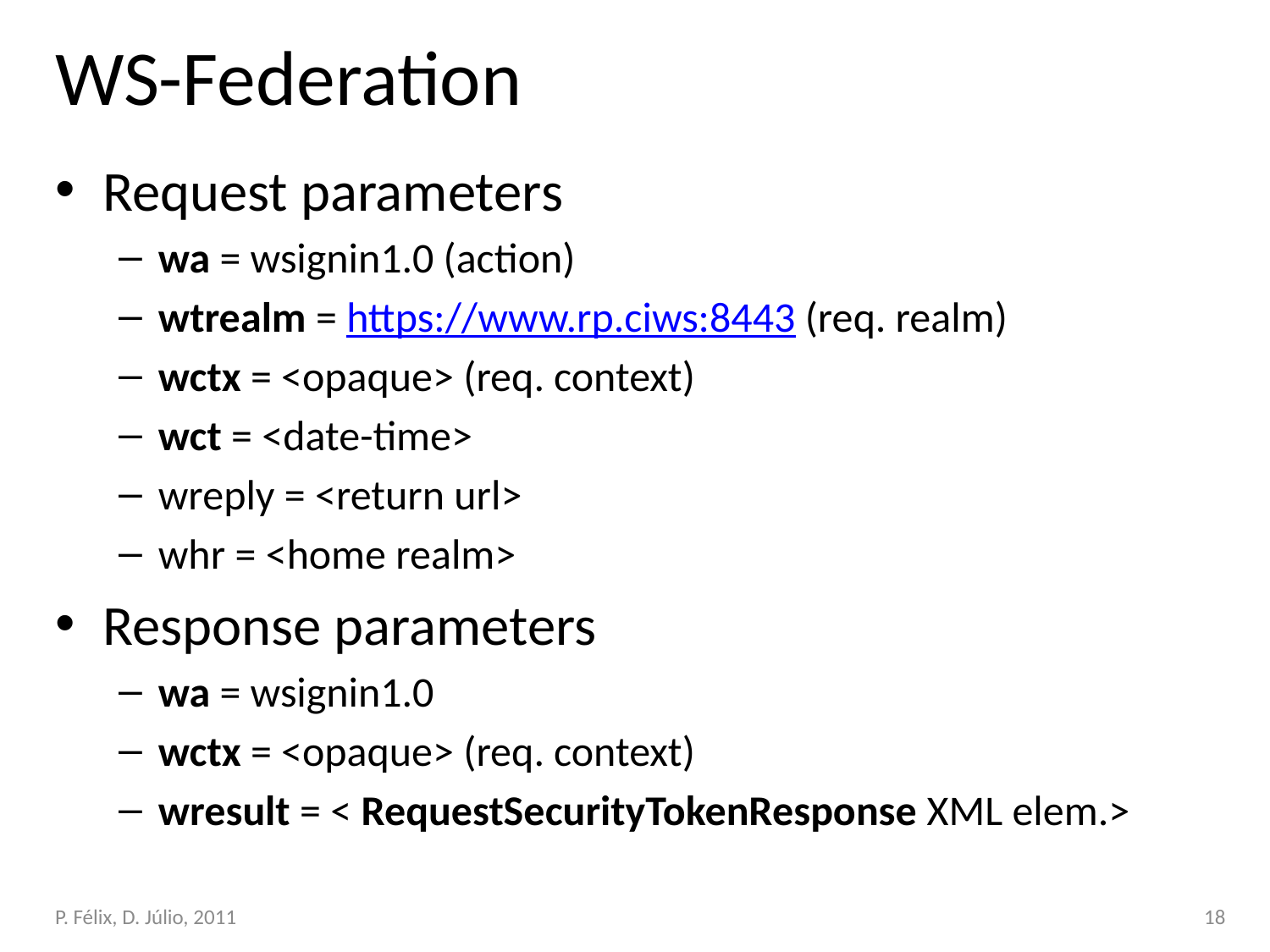

# WS-Federation
Request parameters
wa = wsignin1.0 (action)
wtrealm = https://www.rp.ciws:8443 (req. realm)
wctx = <opaque> (req. context)
wct = <date-time>
wreply = <return url>
whr = <home realm>
Response parameters
wa = wsignin1.0
wctx = <opaque> (req. context)
wresult = < RequestSecurityTokenResponse XML elem.>
P. Félix, D. Júlio, 2011
18